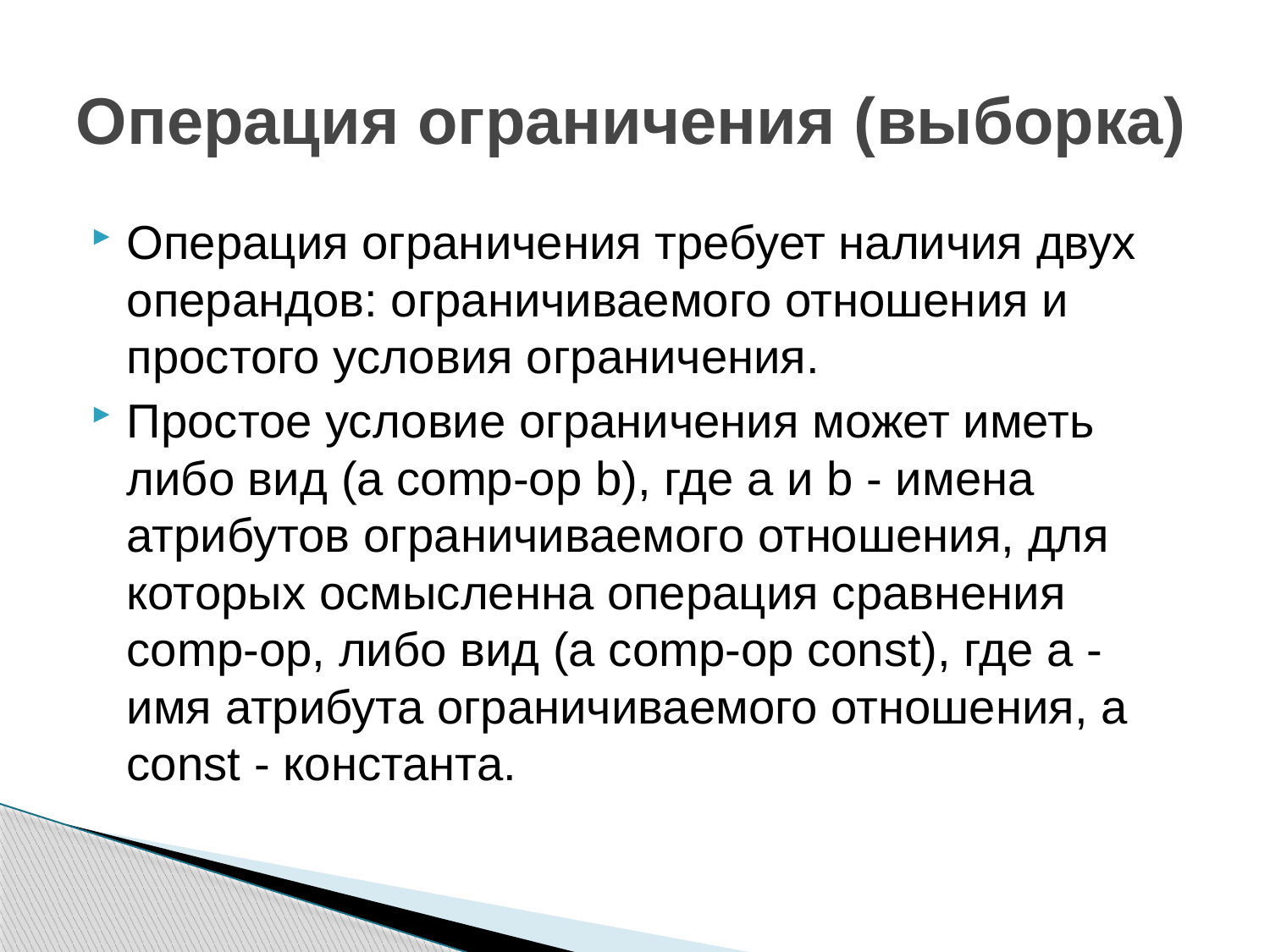

# Операция ограничения (выборка)
Операция ограничения требует наличия двух операндов: ограничиваемого отношения и простого условия ограничения.
Простое условие ограничения может иметь либо вид (a comp-op b), где а и b - имена атрибутов ограничиваемого отношения, для которых осмысленна операция сравнения comp-op, либо вид (a comp-op const), где a - имя атрибута ограничиваемого отношения, а const - константа.